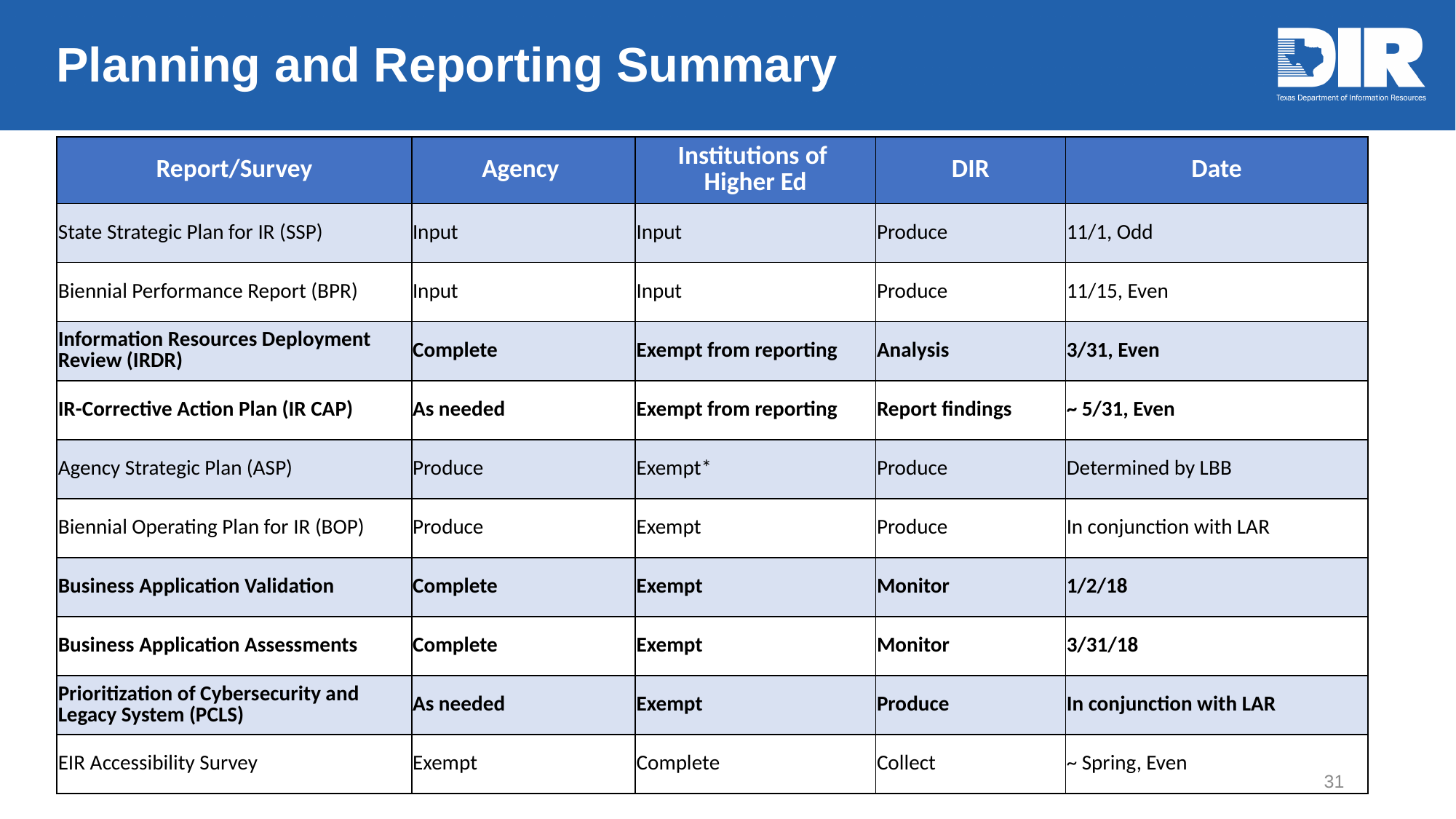

# Planning and Reporting Summary
| Report/Survey | Agency | Institutions of Higher Ed | DIR | Date |
| --- | --- | --- | --- | --- |
| State Strategic Plan for IR (SSP) | Input | Input | Produce | 11/1, Odd |
| Biennial Performance Report (BPR) | Input | Input | Produce | 11/15, Even |
| Information Resources Deployment Review (IRDR) | Complete | Exempt from reporting | Analysis | 3/31, Even |
| IR-Corrective Action Plan (IR CAP) | As needed | Exempt from reporting | Report findings | ~ 5/31, Even |
| Agency Strategic Plan (ASP) | Produce | Exempt\* | Produce | Determined by LBB |
| Biennial Operating Plan for IR (BOP) | Produce | Exempt | Produce | In conjunction with LAR |
| Business Application Validation | Complete | Exempt | Monitor | 1/2/18 |
| Business Application Assessments | Complete | Exempt | Monitor | 3/31/18 |
| Prioritization of Cybersecurity and Legacy System (PCLS) | As needed | Exempt | Produce | In conjunction with LAR |
| EIR Accessibility Survey | Exempt | Complete | Collect | ~ Spring, Even |
31